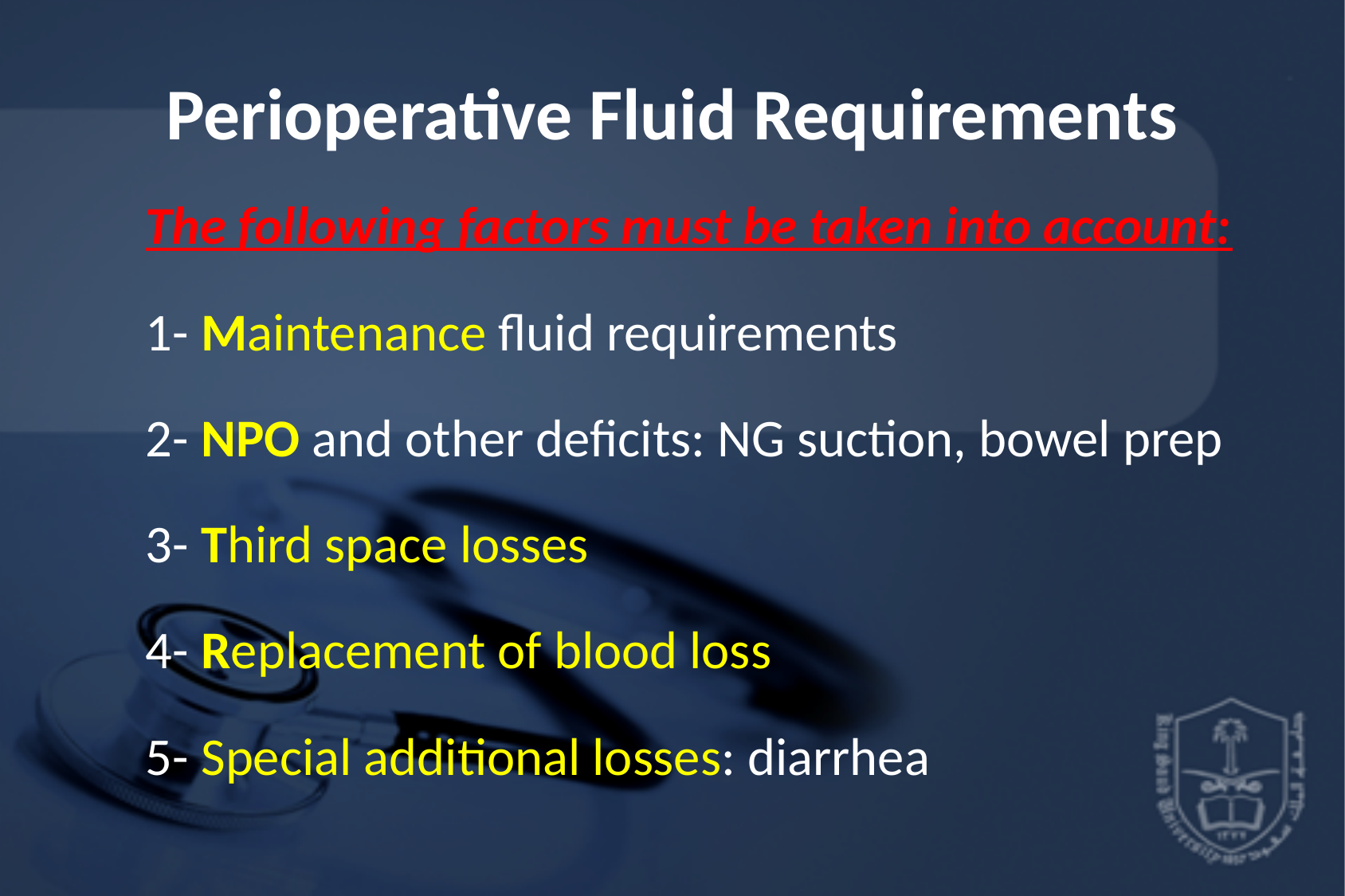

# Perioperative Fluid Requirements
The following factors must be taken into account:
1- Maintenance fluid requirements
2- NPO and other deficits: NG suction, bowel prep
3- Third space losses
4- Replacement of blood loss
5- Special additional losses: diarrhea